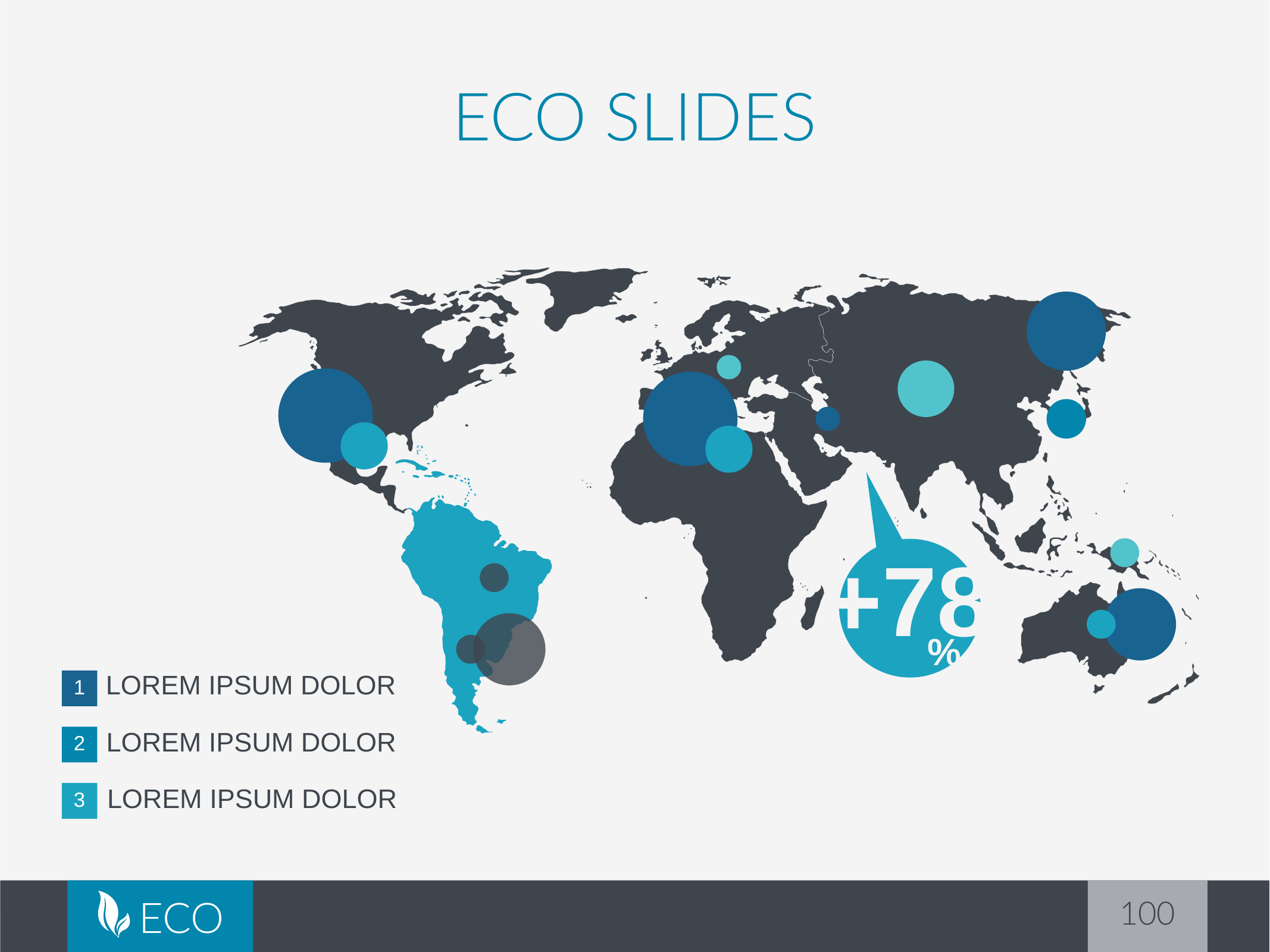

# ECO SLIDES

+78

%

Lorem ipsum dolor

1

Lorem ipsum dolor

2
Lorem ipsum dolor

3
100